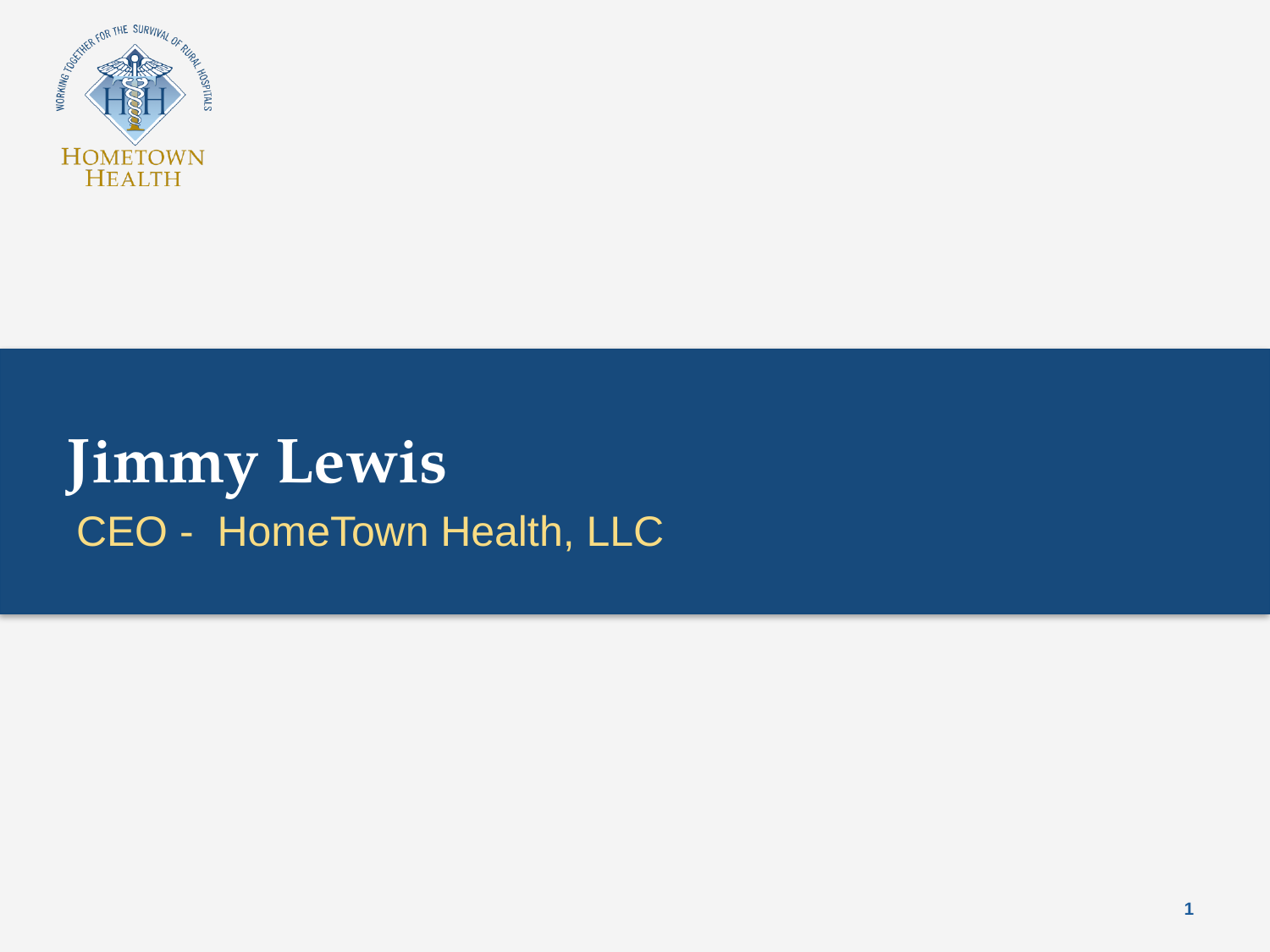

# Jimmy Lewis
CEO -  HomeTown Health, LLC
1